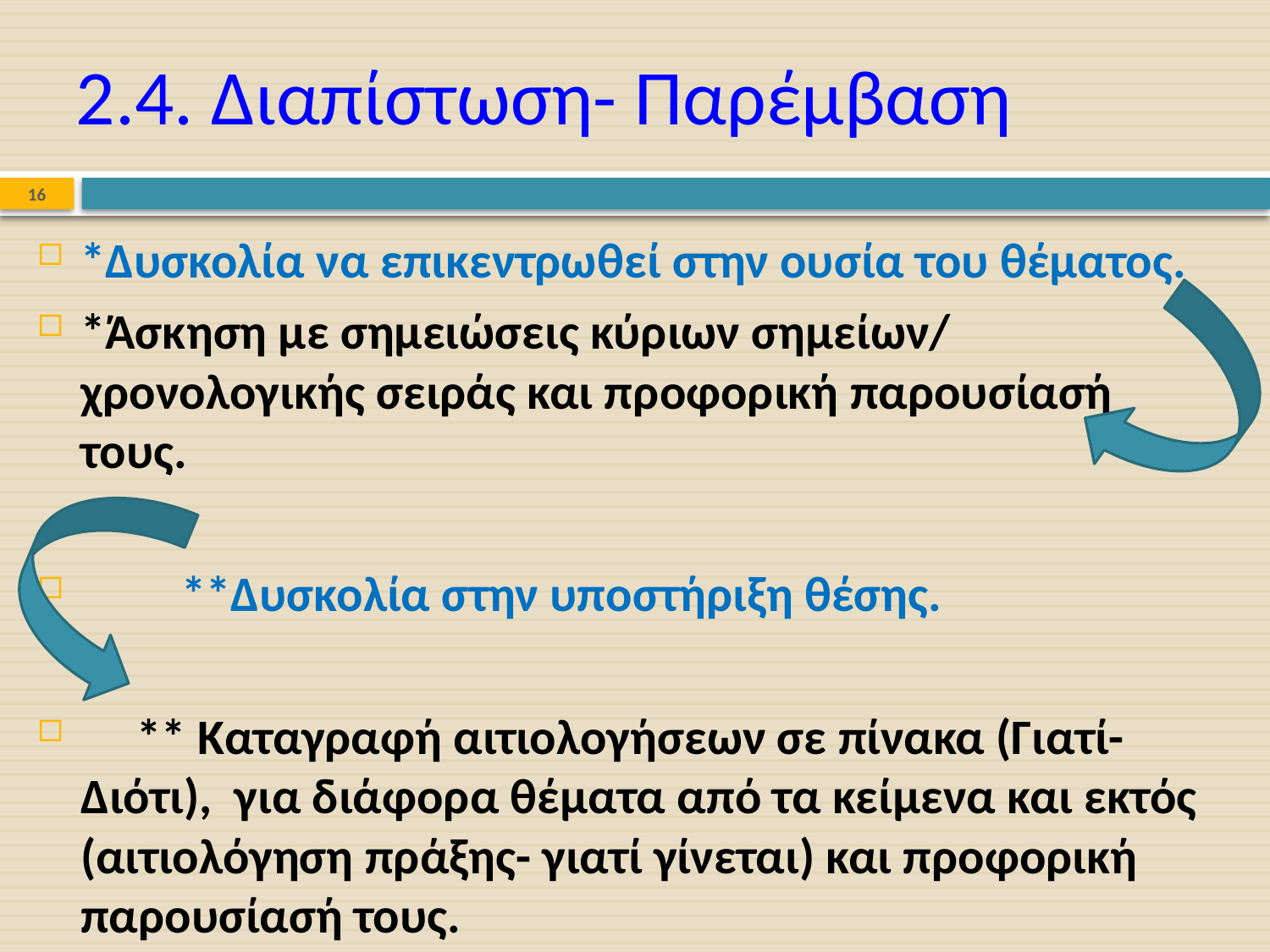

# 2.4. Διαπίστωση- Παρέμβαση
16
*Δυσκολία να επικεντρωθεί στην ουσία του θέματος.
*Άσκηση με σημειώσεις κύριων σημείων/ χρονολογικής σειράς και προφορική παρουσίασή τους.

         **Δυσκολία στην υποστήριξη θέσης.

     ** Καταγραφή αιτιολογήσεων σε πίνακα (Γιατί- Διότι),  για διάφορα θέματα από τα κείμενα και εκτός (αιτιολόγηση πράξης- γιατί γίνεται) και προφορική παρουσίασή τους.